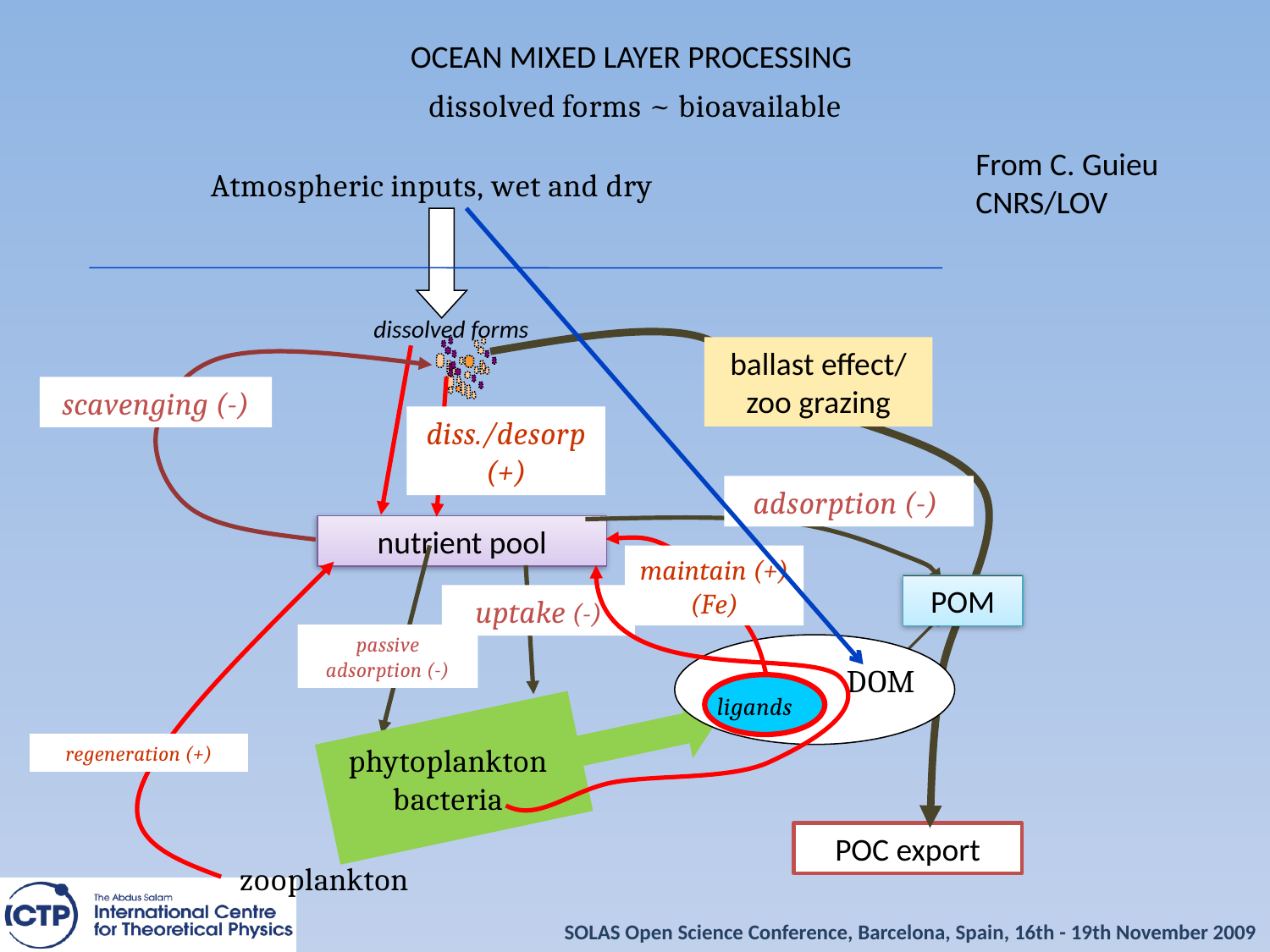

#
OCEAN mixed layer Processing
dissolved forms ~ bioavailable
From C. Guieu
CNRS/LOV
Atmospheric inputs, wet and dry

dissolved forms

ballast effect/
zoo grazing

scavenging (-)

diss./desorp (+)
adsorption (-)
POM

nutrient pool

maintain (+) (Fe)

DOM

ligands

uptake (-)
passive
adsorption (-)

regeneration (+)

phytoplankton
bacteria
POC export
zooplankton
SOLAS Open Science Conference, Barcelona, Spain, 16th - 19th November 2009